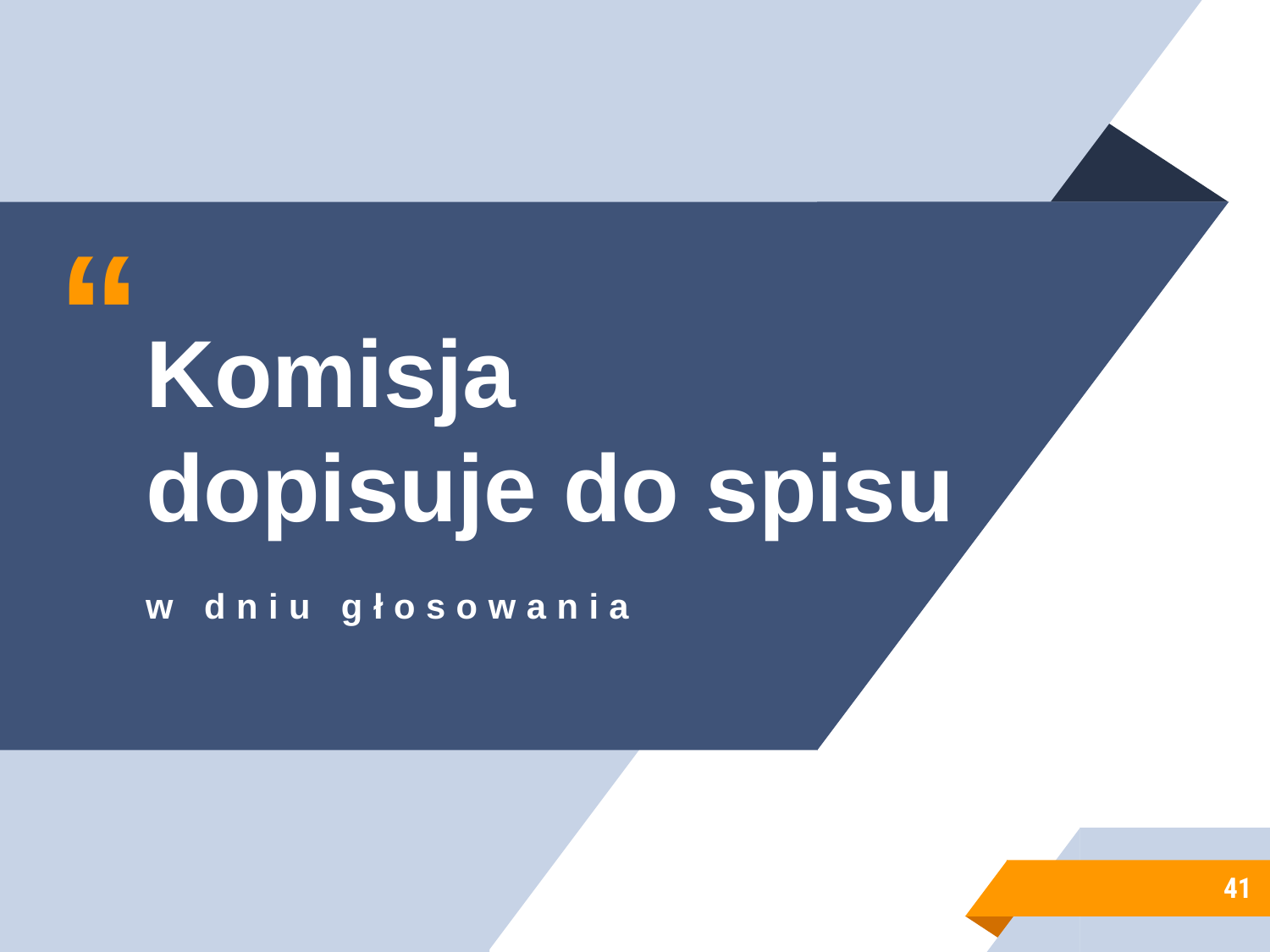

Komisja
dopisuje do spisu

w dniu głosowania
41